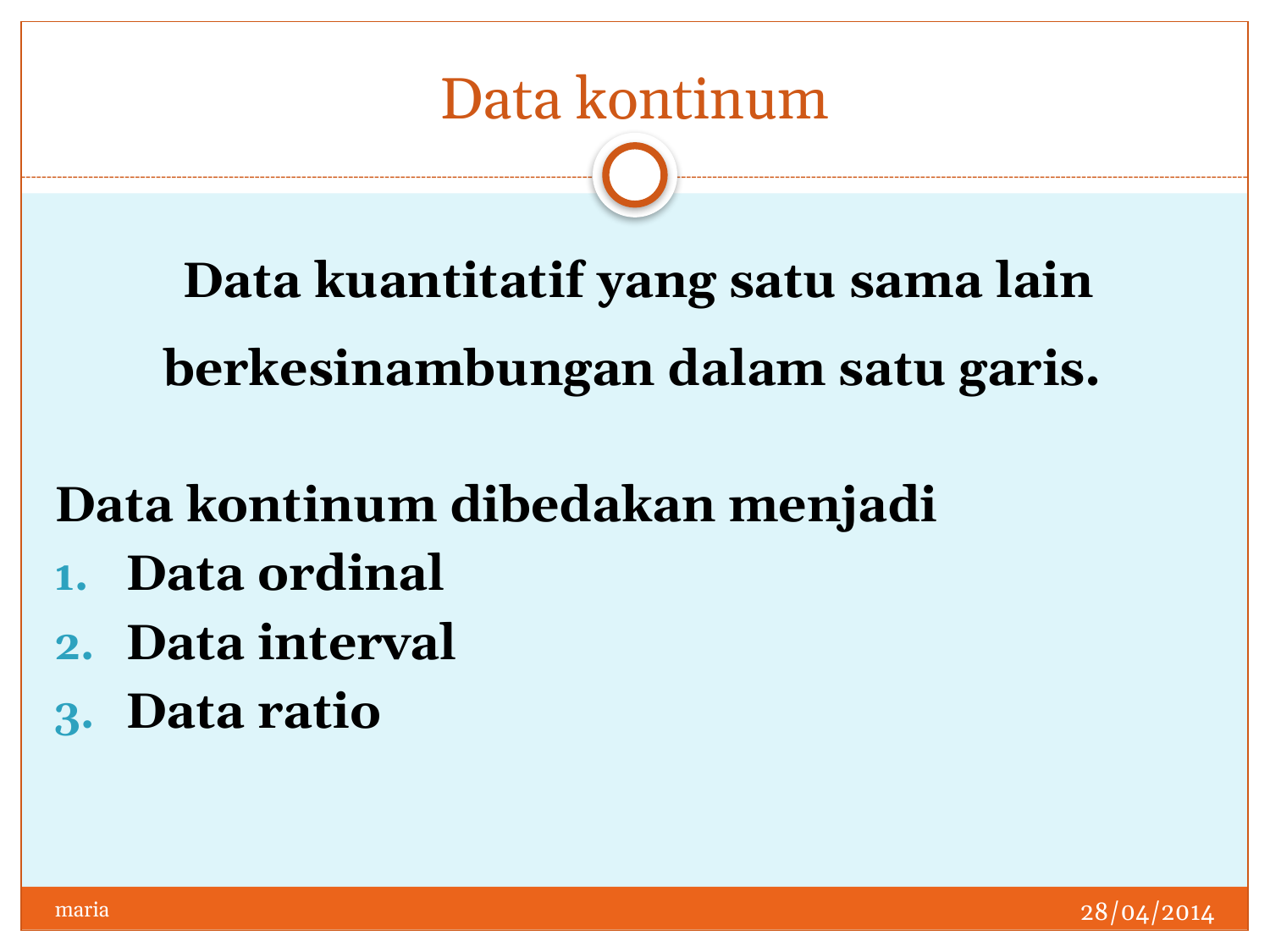

# Data kontinum
 Data kuantitatif yang satu sama lain berkesinambungan dalam satu garis.

Data kontinum dibedakan menjadi
Data ordinal
Data interval
Data ratio
28/04/2014
maria